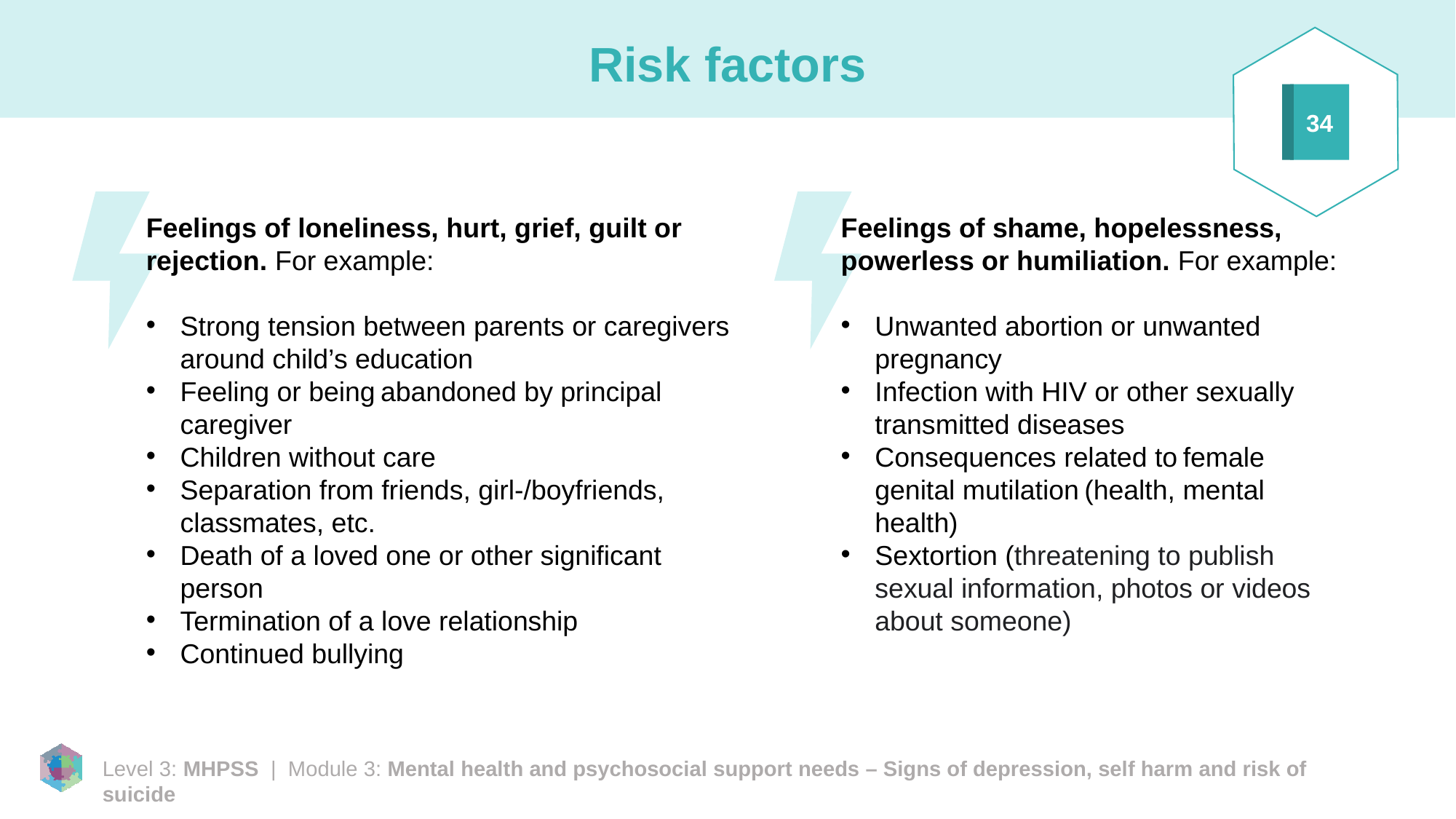

# Risk factors

34

Feelings of loneliness, hurt, grief, guilt or rejection. For example:

Strong tension between parents or caregivers around child’s education
Feeling or being abandoned by principal caregiver
Children without care
Separation from friends, girl-/boyfriends, classmates, etc.
Death of a loved one or other significant person
Termination of a love relationship
Continued bullying
Feelings of shame, hopelessness, powerless or humiliation. For example:

Unwanted abortion or unwanted pregnancy
Infection with HIV or other sexually transmitted diseases
Consequences related to female genital mutilation (health, mental health)
Sextortion (threatening to publish sexual information, photos or videos about someone)